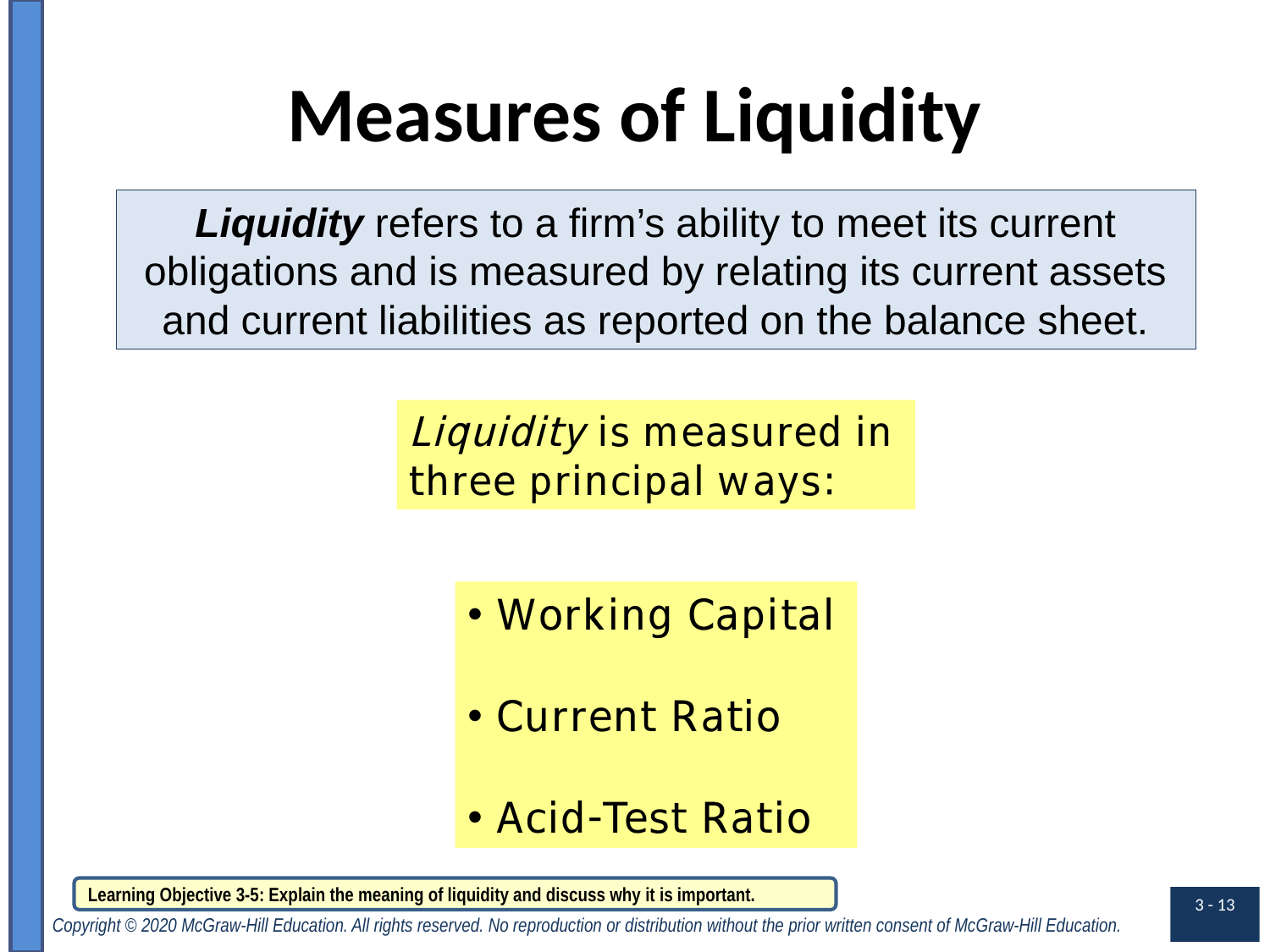

# Measures of Liquidity
Liquidity refers to a firm’s ability to meet its current obligations and is measured by relating its current assets and current liabilities as reported on the balance sheet.
Liquidity is measured in three principal ways:
Working Capital
Current Ratio
Acid-Test Ratio
Learning Objective 3-5: Explain the meaning of liquidity and discuss why it is important.